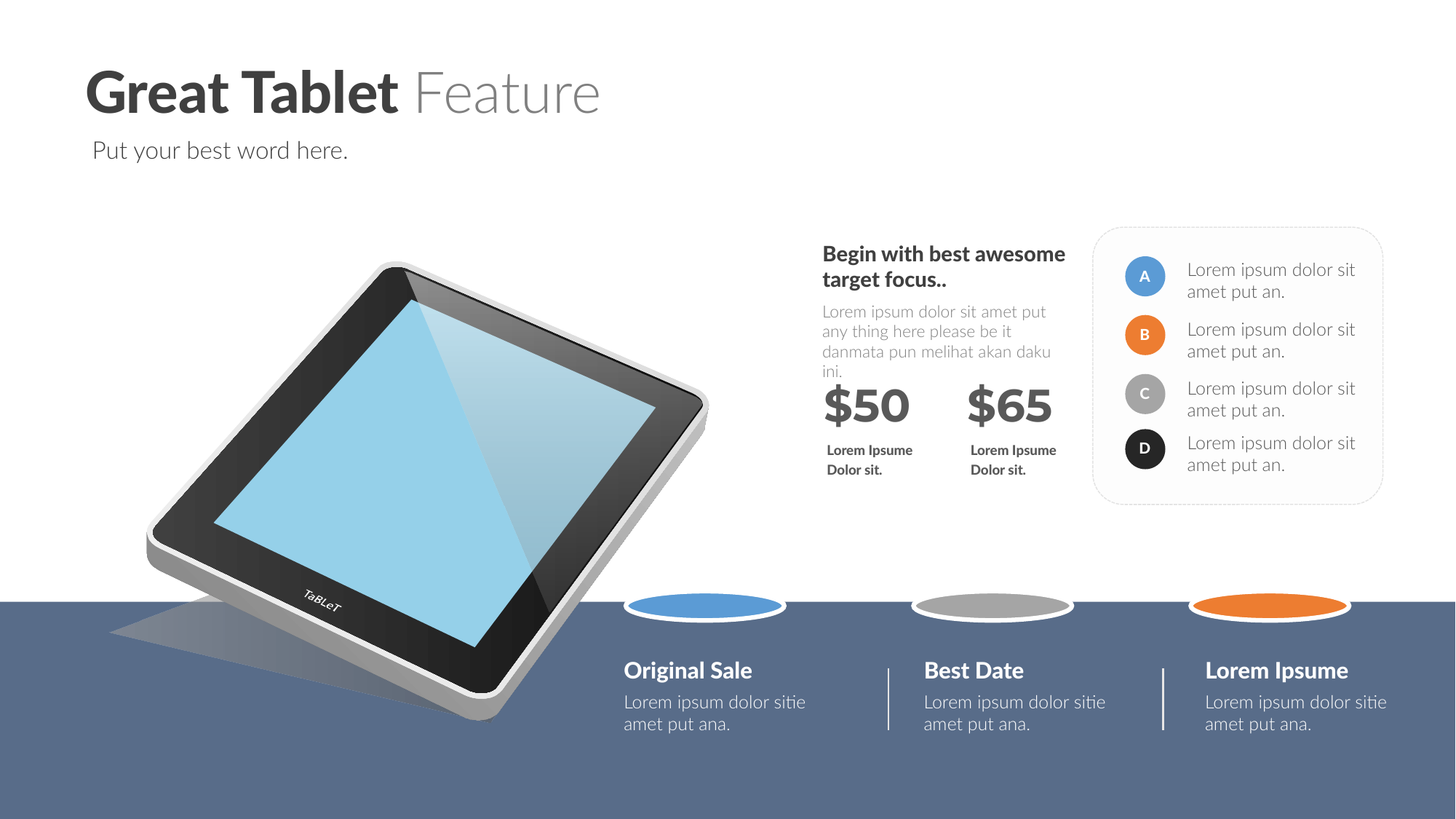

Great Tablet Feature
Put your best word here.

Lorem ipsum dolor sit amet put an.

A
Lorem ipsum dolor sit amet put an.

B
Lorem ipsum dolor sit amet put an.

C
Lorem ipsum dolor sit amet put an.

D
Begin with best awesome target focus..
Lorem ipsum dolor sit amet put any thing here please be it danmata pun melihat akan daku ini.
$50
$65
Lorem Ipsume
Dolor sit.
Lorem Ipsume
Dolor sit.

Original Sale
Lorem ipsum dolor sitie amet put ana.
Best Date
Lorem ipsum dolor sitie amet put ana.
Lorem Ipsume
Lorem ipsum dolor sitie amet put ana.